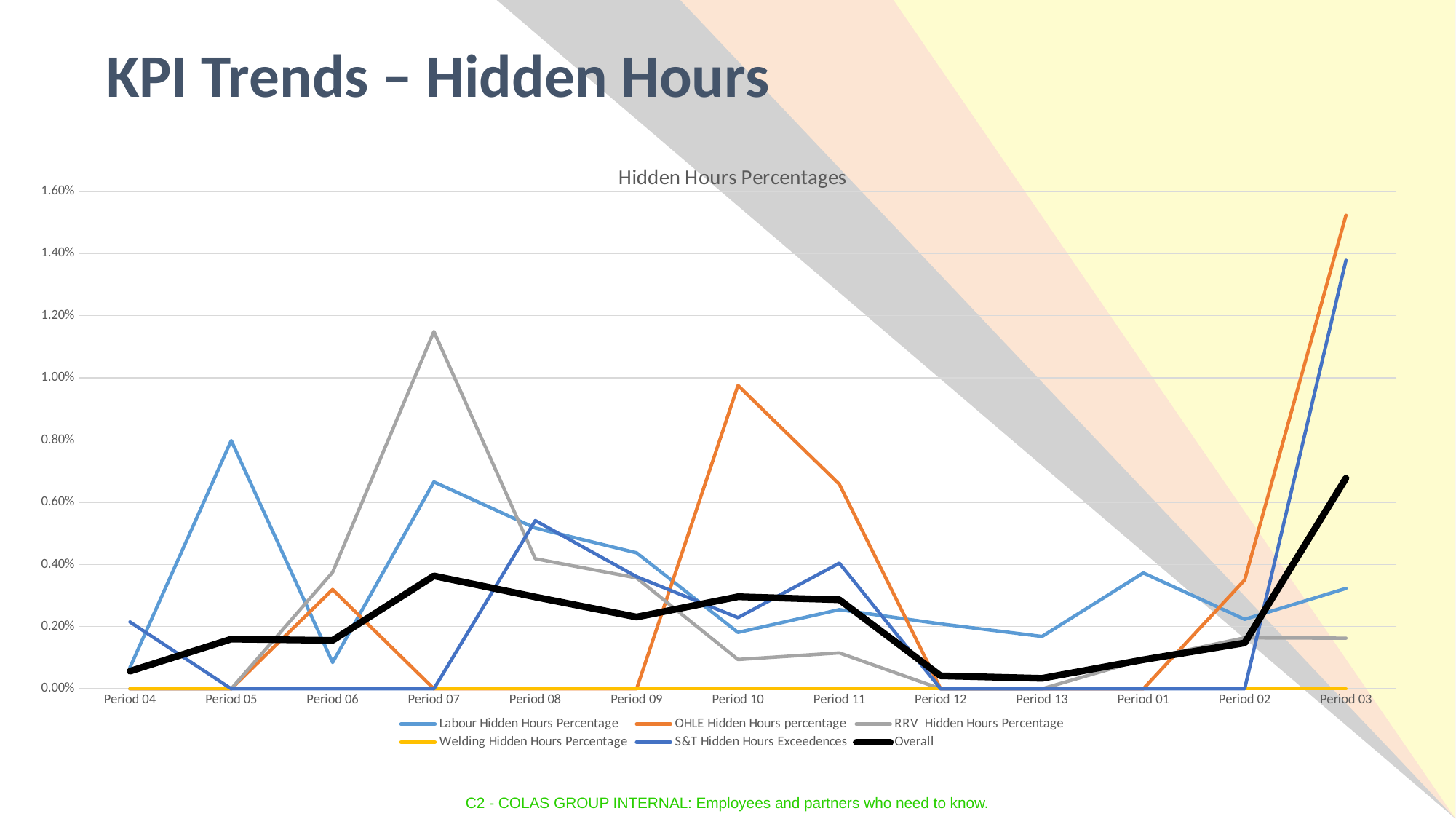

KPI Trends – Hidden Hours

### Chart: Hidden Hours Percentages

| Category | Labour Hidden Hours Percentage | OHLE Hidden Hours percentage | RRV  Hidden Hours Percentage | Welding Hidden Hours Percentage | S&T Hidden Hours Exceedences | Overall |
|---|---|---|---|---|---|---|
| Period 04 | 0.000683526999316473 | 0.0 | 0.0 | 0.0 | 0.002150062291524334 | 0.0005667178581681614 |
| Period 05 | 0.007984870771170414 | 0.0 | 0.0 | 0.0 | 0.0 | 0.0015969741542340827 |
| Period 06 | 0.0008448324415657561 | 0.003194888178913738 | 0.003747705978943302 | 0.0 | 0.0 | 0.0015574853198845593 |
| Period 07 | 0.006653788366602275 | 0.0 | 0.011492909459248869 | 0.0 | 0.0 | 0.003629339565170229 |
| Period 08 | 0.00516934046345811 | 0.0 | 0.0041830565268065265 | 0.0 | 0.005410628019323672 | 0.002952605001917662 |
| Period 09 | 0.0043728880938183265 | 0.0 | 0.003565405635685772 | 0.0 | 0.0036047005743975445 | 0.0023085988607803283 |
| Period 10 | 0.0018129079042784628 | 0.00975609756097561 | 0.000942507068803016 | 0.0 | 0.002288805659592176 | 0.0029600636387298526 |
| Period 11 | 0.0025455257489719993 | 0.006578947368421052 | 0.0011534025374855825 | 0.0 | 0.00404228855721393 | 0.0028640328424185124 |
| Period 12 | 0.002087246921310791 | 0.0 | 0.0 | 0.0 | 0.0 | 0.00041744938426215825 |
| Period 13 | 0.0016829865361077112 | 0.0 | 0.0 | 0.0 | 0.0 | 0.00033659730722154226 |
| Period 01 | 0.003725619110234495 | 0.0 | 0.000942951438000943 | 0.0 | 0.0 | 0.0009337141096470876 |
| Period 02 | 0.0022342208154905977 | 0.0034965034965034965 | 0.0016409283250816103 | 0.0 | 0.0 | 0.001474330527415141 |
| Period 03 | 0.0032281205164992827 | 0.015228426395939087 | 0.0016280183323072713 | 0.0 | 0.013779995248277499 | 0.006772912098604628 |